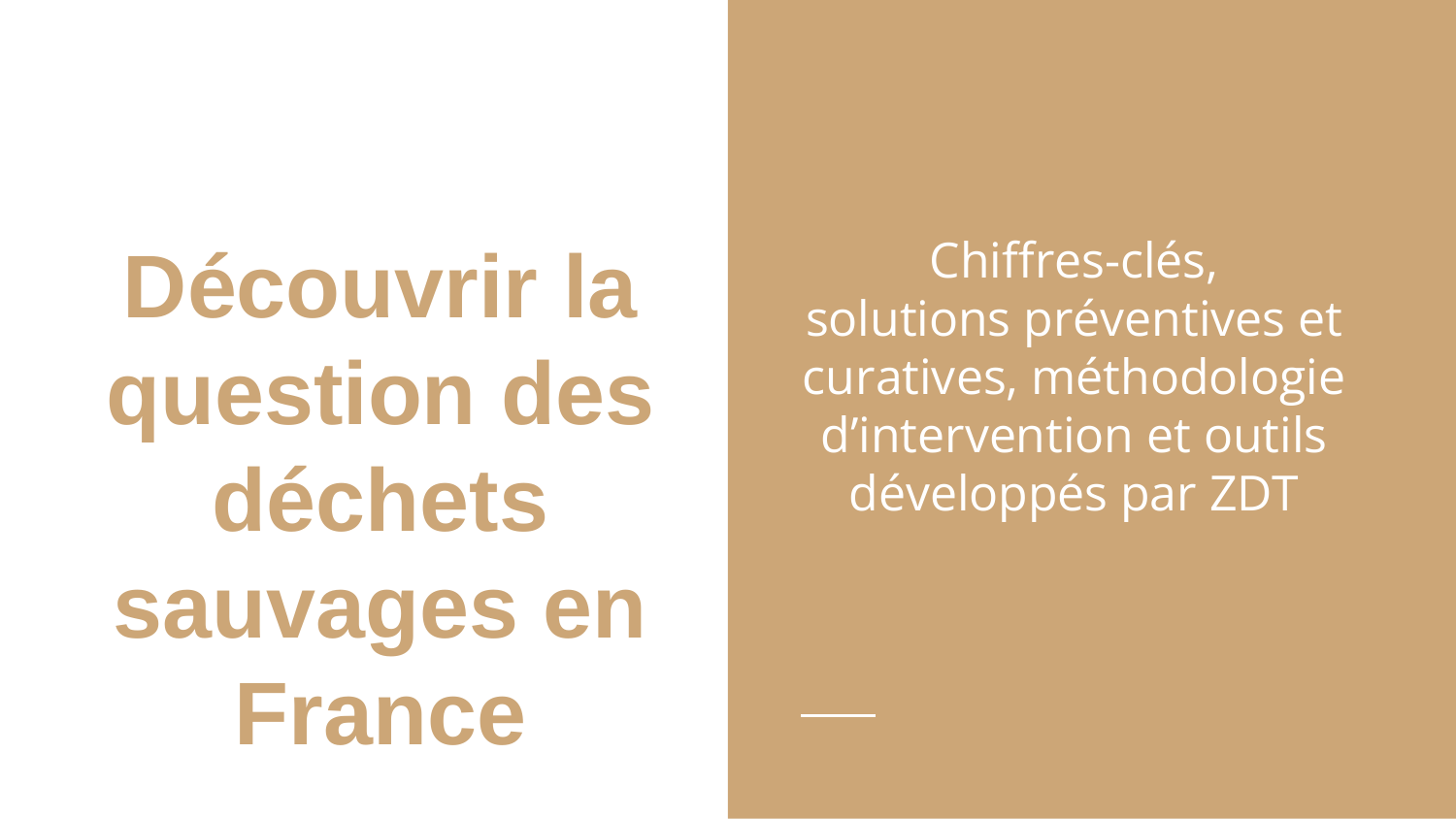

Chiffres-clés, solutions préventives et curatives, méthodologie d’intervention et outils développés par ZDT
# Découvrir la question des déchets sauvages en France